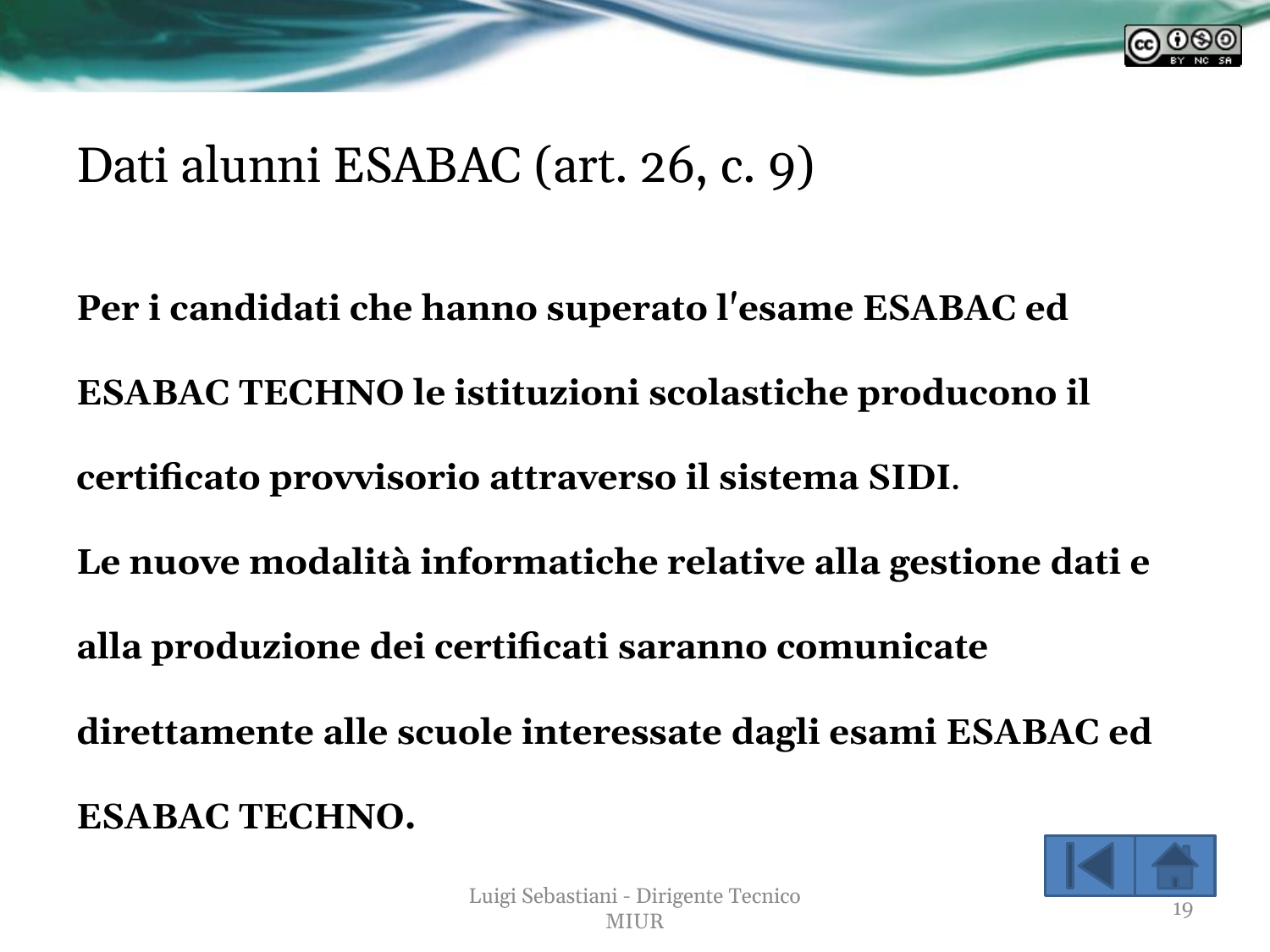

# Dati alunni ESABAC (art. 26, c. 9)
Per i candidati che hanno superato l'esame ESABAC ed ESABAC TECHNO le istituzioni scolastiche producono il certificato provvisorio attraverso il sistema SIDI.
Le nuove modalità informatiche relative alla gestione dati e alla produzione dei certificati saranno comunicate direttamente alle scuole interessate dagli esami ESABAC ed ESABAC TECHNO.

Luigi Sebastiani - Dirigente Tecnico MIUR
19